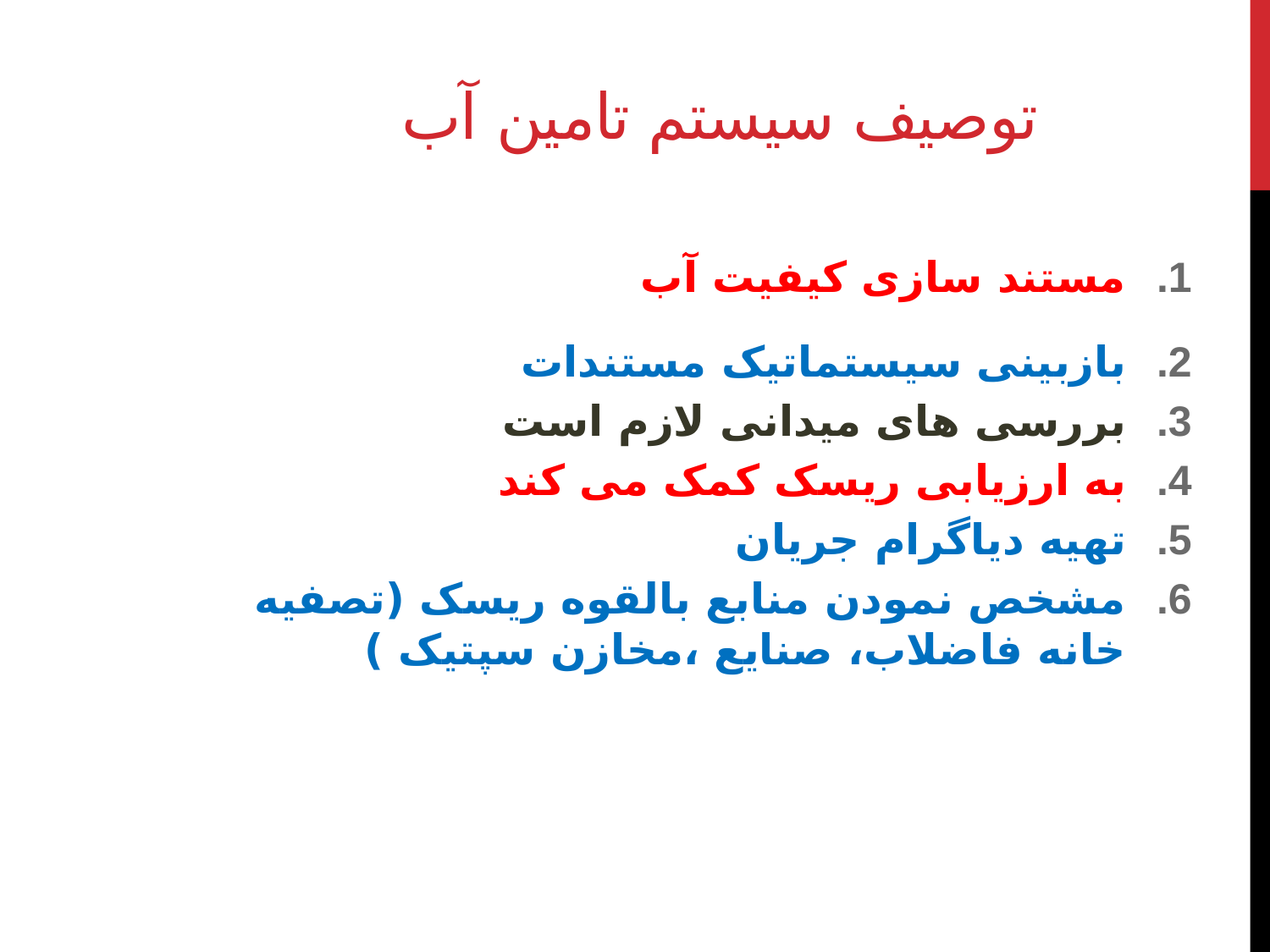

# توصیف سیستم تامین آب
مستند سازی کیفیت آب
بازبینی سیستماتیک مستندات
بررسی های میدانی لازم است
به ارزیابی ریسک کمک می کند
تهیه دیاگرام جریان
مشخص نمودن منابع بالقوه ریسک (تصفیه خانه فاضلاب، صنایع ،مخازن سپتیک )